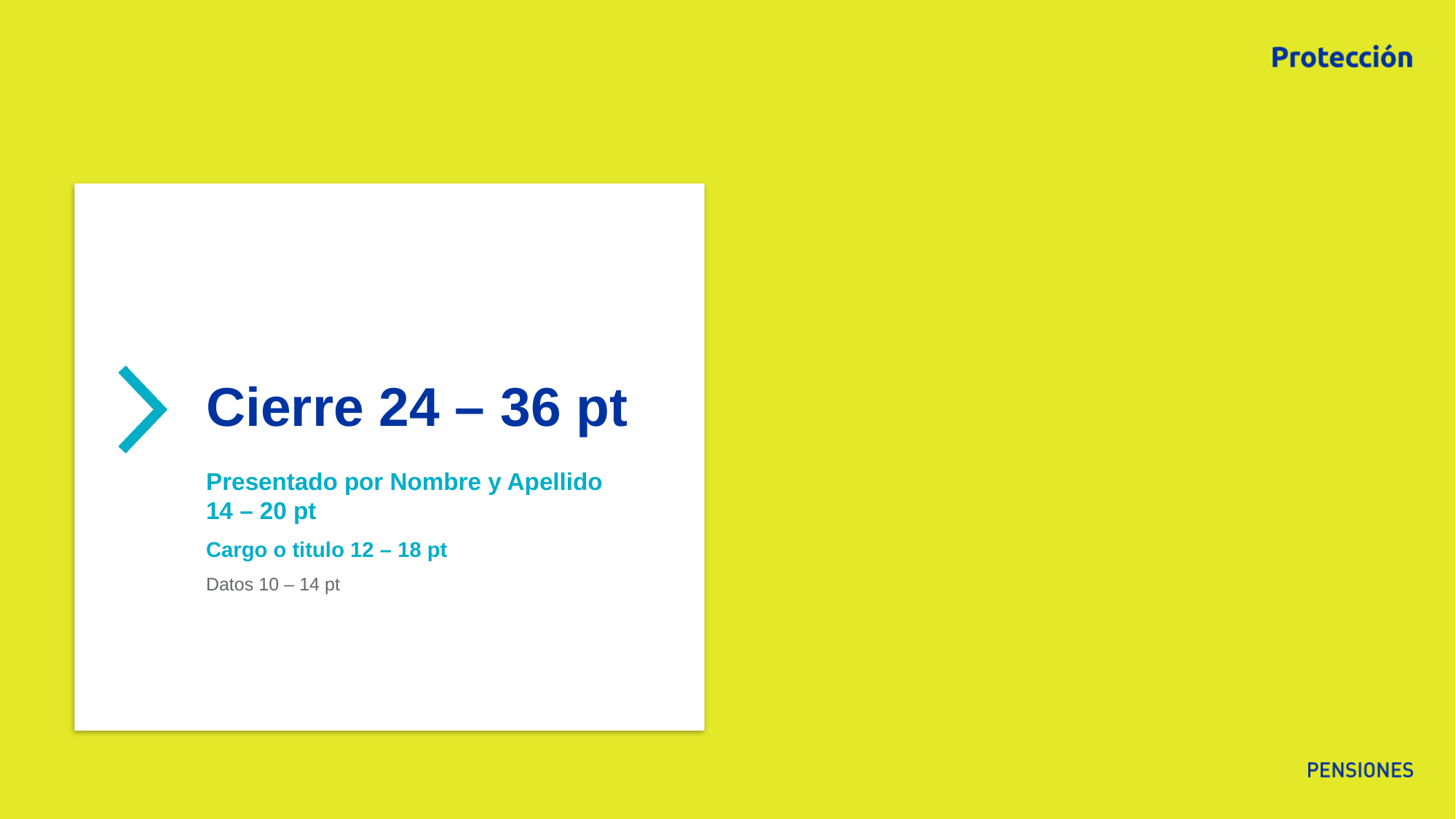

# Cierre 24 – 36 pt
Presentado por Nombre y Apellido 14 – 20 pt
Cargo o titulo 12 – 18 pt
Datos 10 – 14 pt